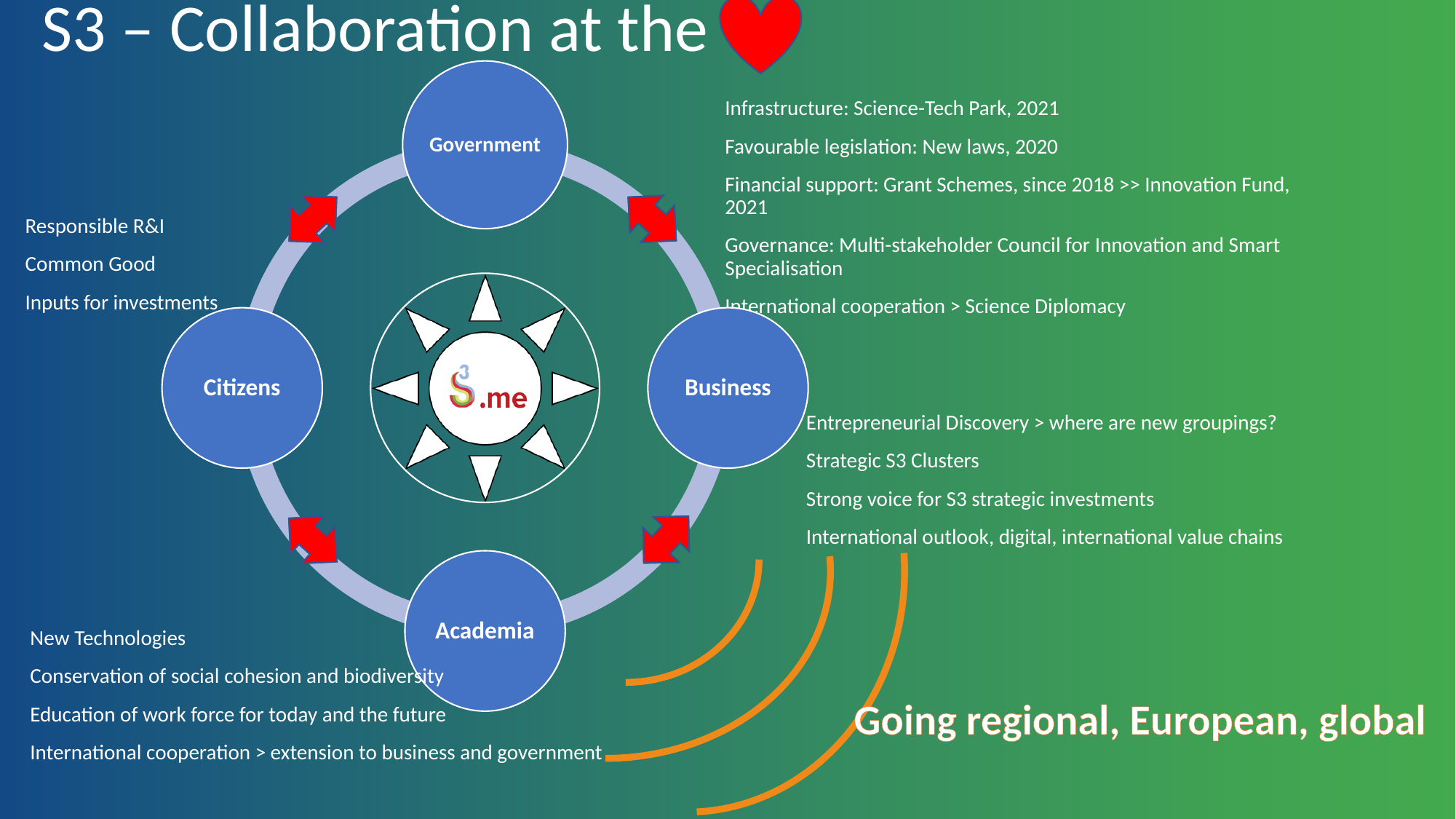

S3 – Collaboration at the

Government
Business
Academia
Citizens
Infrastructure: Science-Tech Park, 2021
Favourable legislation: New laws, 2020
Financial support: Grant Schemes, since 2018 >> Innovation Fund, 2021
Governance: Multi-stakeholder Council for Innovation and Smart Specialisation
International cooperation > Science Diplomacy

Responsible R&I
Common Good
Inputs for investments

Entrepreneurial Discovery > where are new groupings?
Strategic S3 Clusters
Strong voice for S3 strategic investments
International outlook, digital, international value chains

New Technologies
Conservation of social cohesion and biodiversity
Education of work force for today and the future
International cooperation > extension to business and government
Going regional, European, global